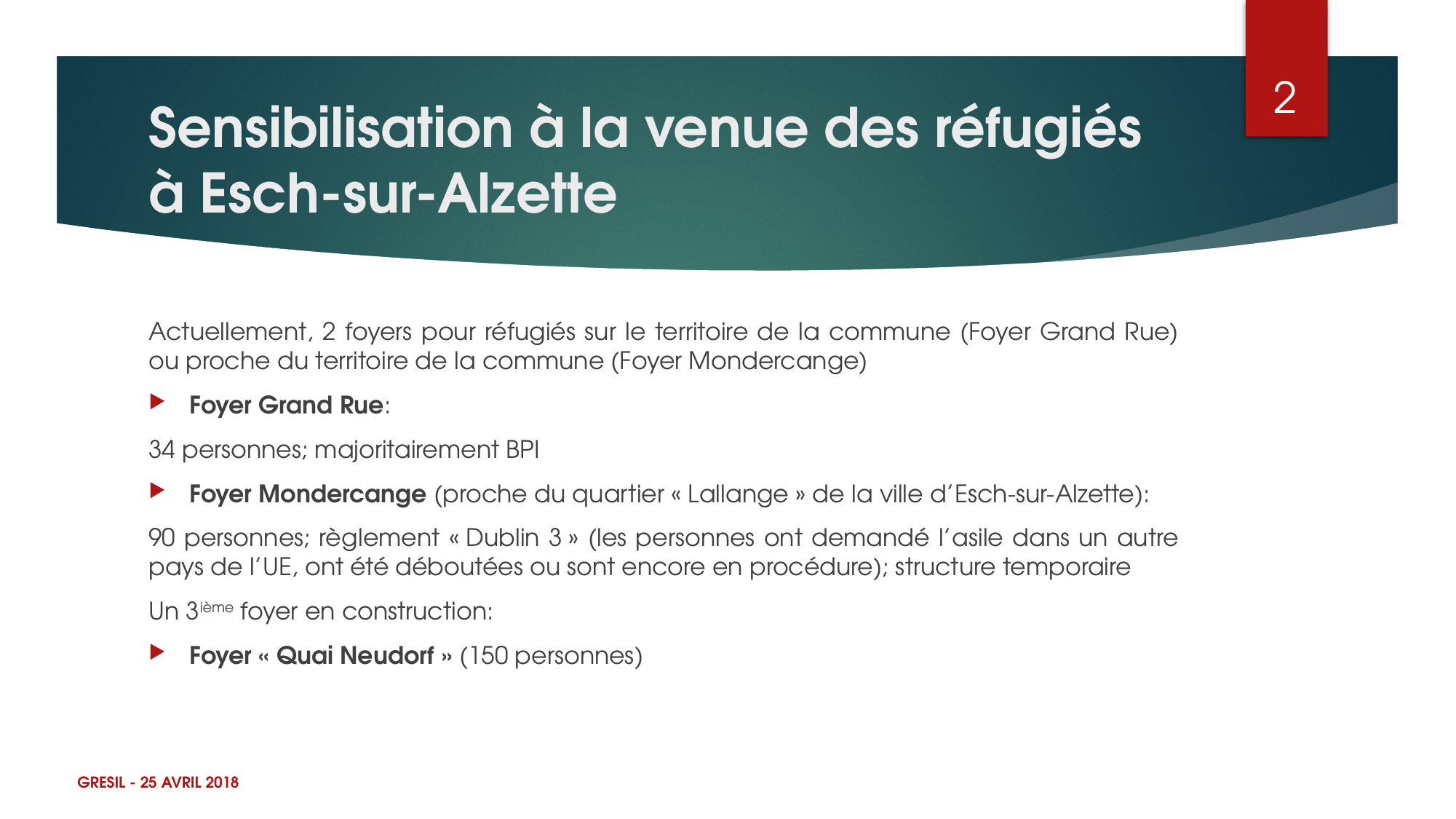

2
# Sensibilisation à la venue des réfugiés à Esch-sur-Alzette
Actuellement, 2 foyers pour réfugiés sur le territoire de la commune (Foyer Grand Rue) ou proche du territoire de la commune (Foyer Mondercange)
Foyer Grand Rue:
34 personnes; majoritairement BPI
Foyer Mondercange (proche du quartier « Lallange » de la ville d’Esch-sur-Alzette):
90 personnes; règlement « Dublin 3 » (les personnes ont demandé l’asile dans un autre pays de l’UE, ont été déboutées ou sont encore en procédure); structure temporaire
Un 3ième foyer en construction:
Foyer « Quai Neudorf » (150 personnes)

GRESIL - 25 AVRIL 2018